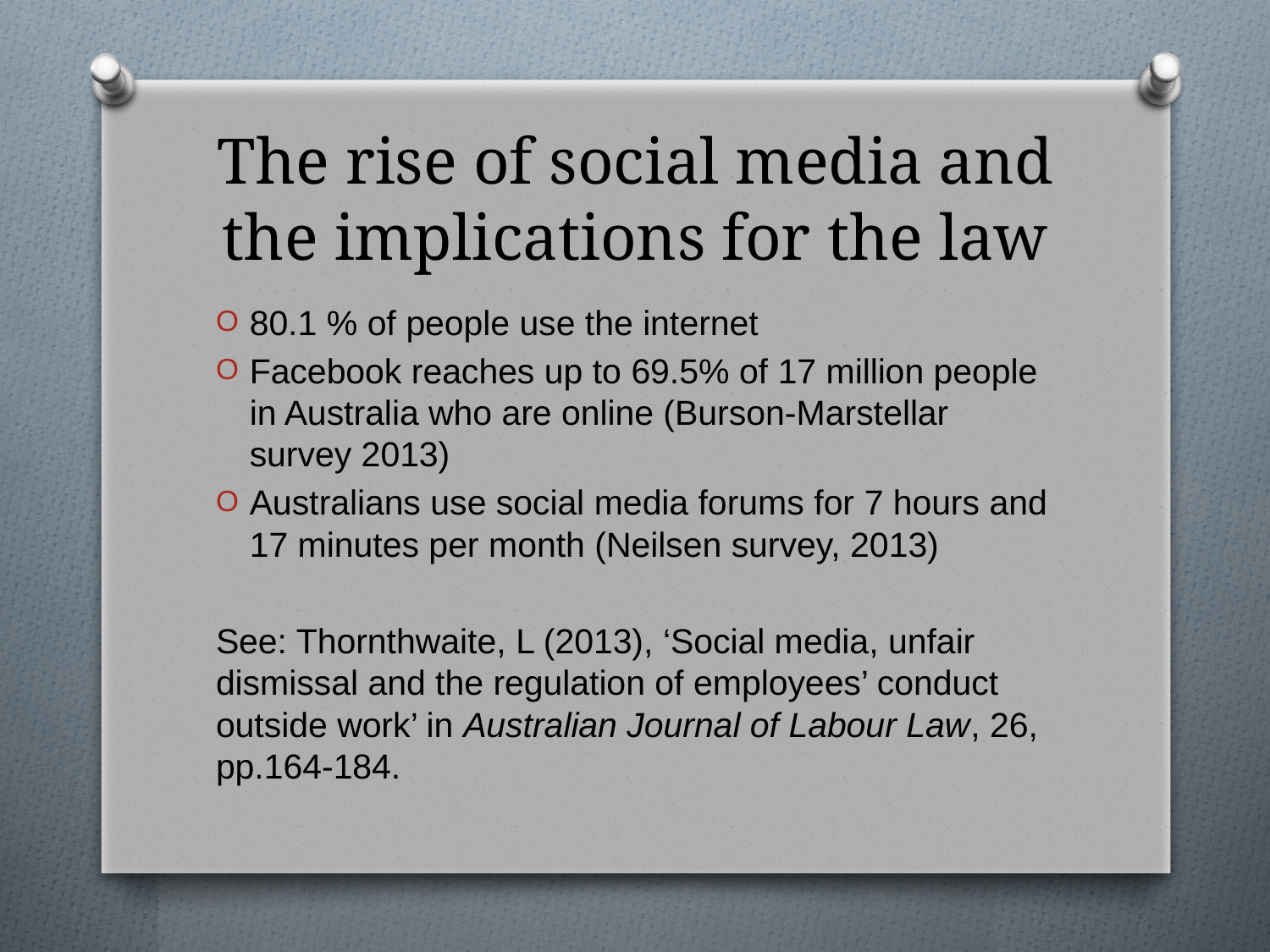

# The rise of social media and the implications for the law
80.1 % of people use the internet
Facebook reaches up to 69.5% of 17 million people in Australia who are online (Burson-Marstellar survey 2013)
Australians use social media forums for 7 hours and 17 minutes per month (Neilsen survey, 2013)

See: Thornthwaite, L (2013), ‘Social media, unfair dismissal and the regulation of employees’ conduct outside work’ in Australian Journal of Labour Law, 26, pp.164-184.